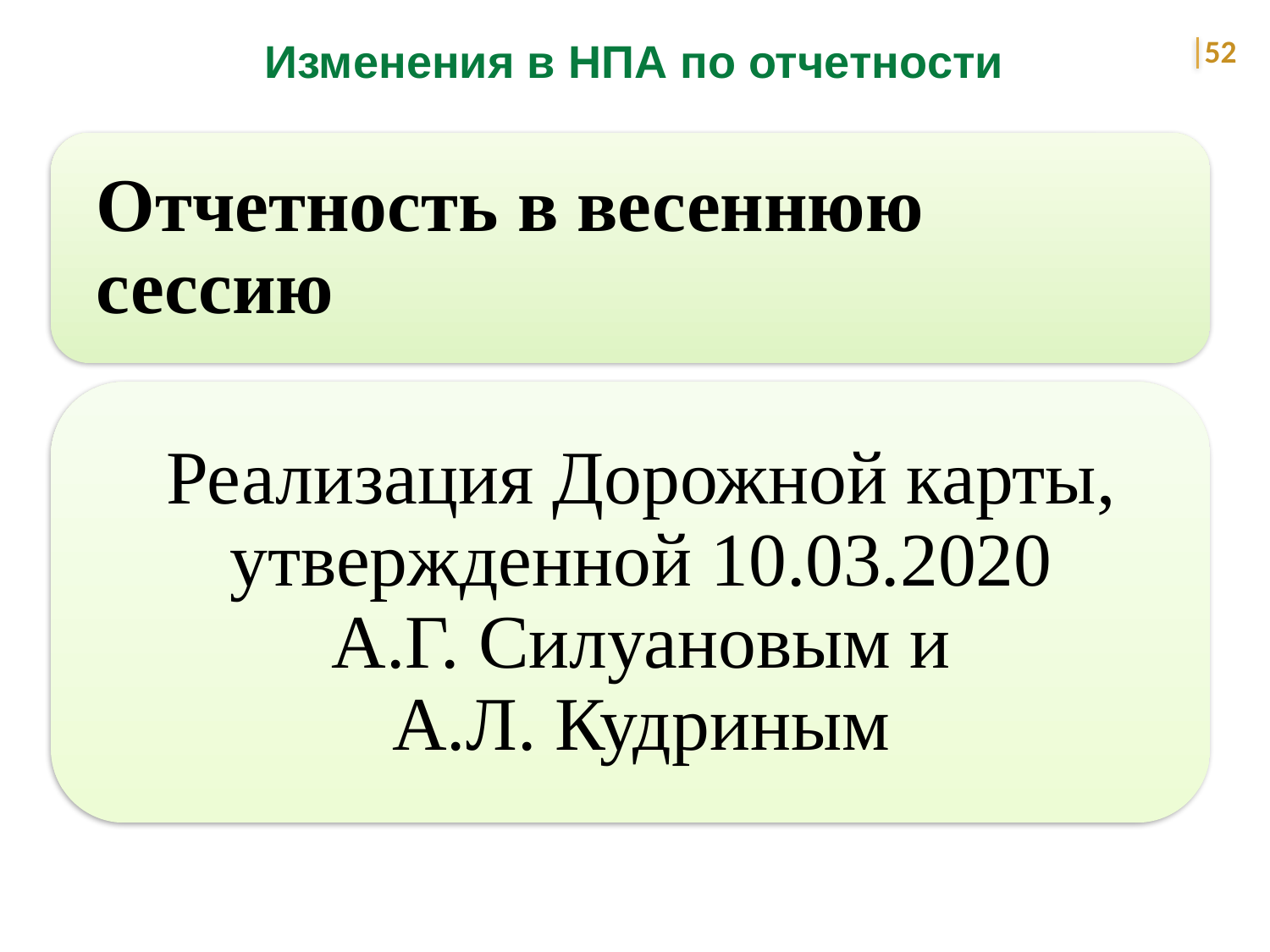

52
Изменения в НПА по отчетности
Отчетность в весеннюю сессию
Реализация Дорожной карты, утвержденной 10.03.2020
А.Г. Силуановым и
А.Л. Кудриным